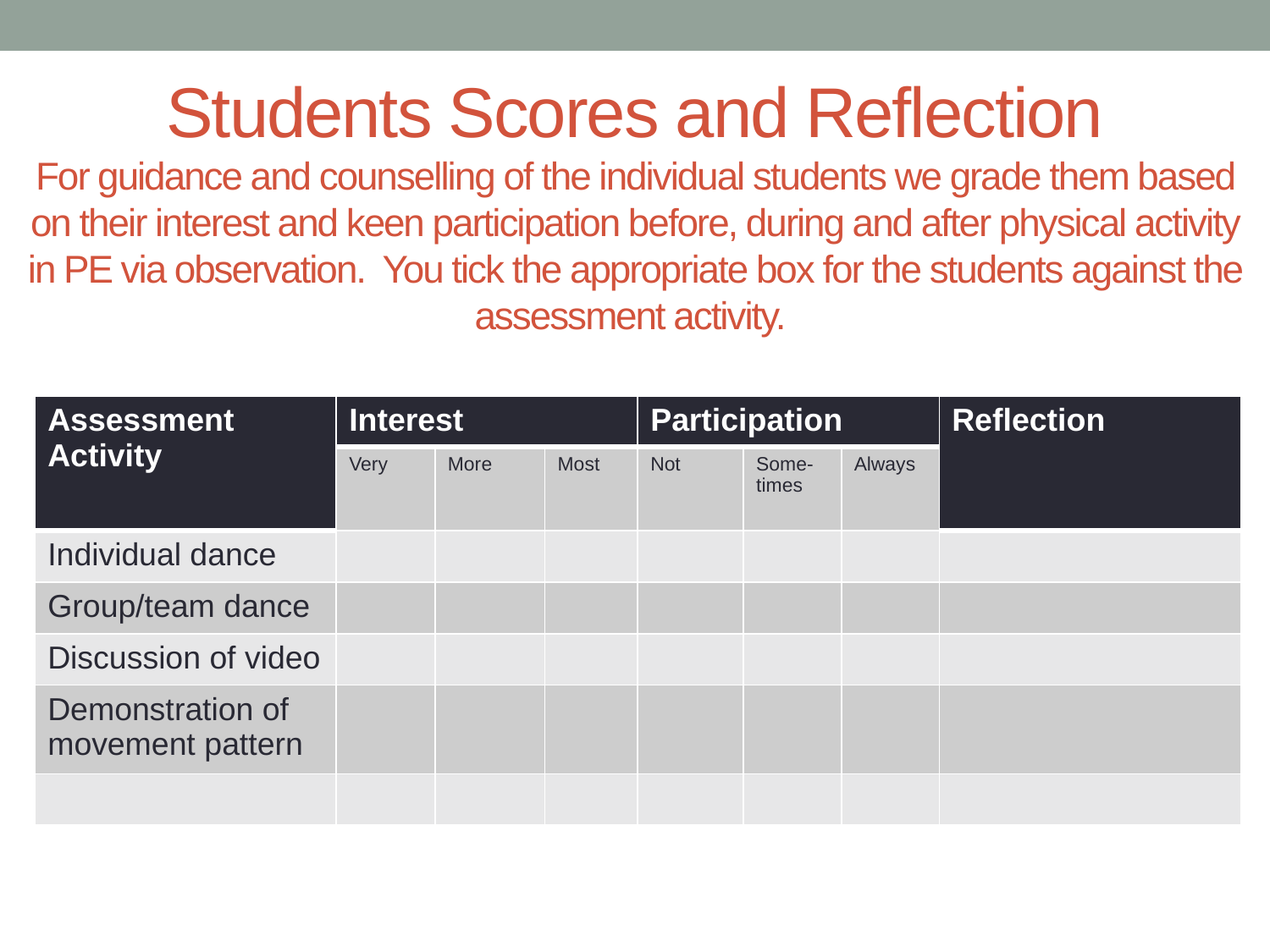

# Students Scores and Reflection For guidance and counselling of the individual students we grade them based on their interest and keen participation before, during and after physical activity in PE via observation.  You tick the appropriate box for the students against the assessment activity.
| Assessment Activity | Interest |  |  | Participation |  |  | Reflection |
| --- | --- | --- | --- | --- | --- | --- | --- |
|  | Very | More | Most | Not | Some- times | Always |  |
| Individual dance |  |  |  |  |  |  |  |
| Group/team dance |  |  |  |  |  |  |  |
| Discussion of video |  |  |  |  |  |  |  |
| Demonstration of movement pattern |  |  |  |  |  |  |  |
|  |  |  |  |  |  |  |  |